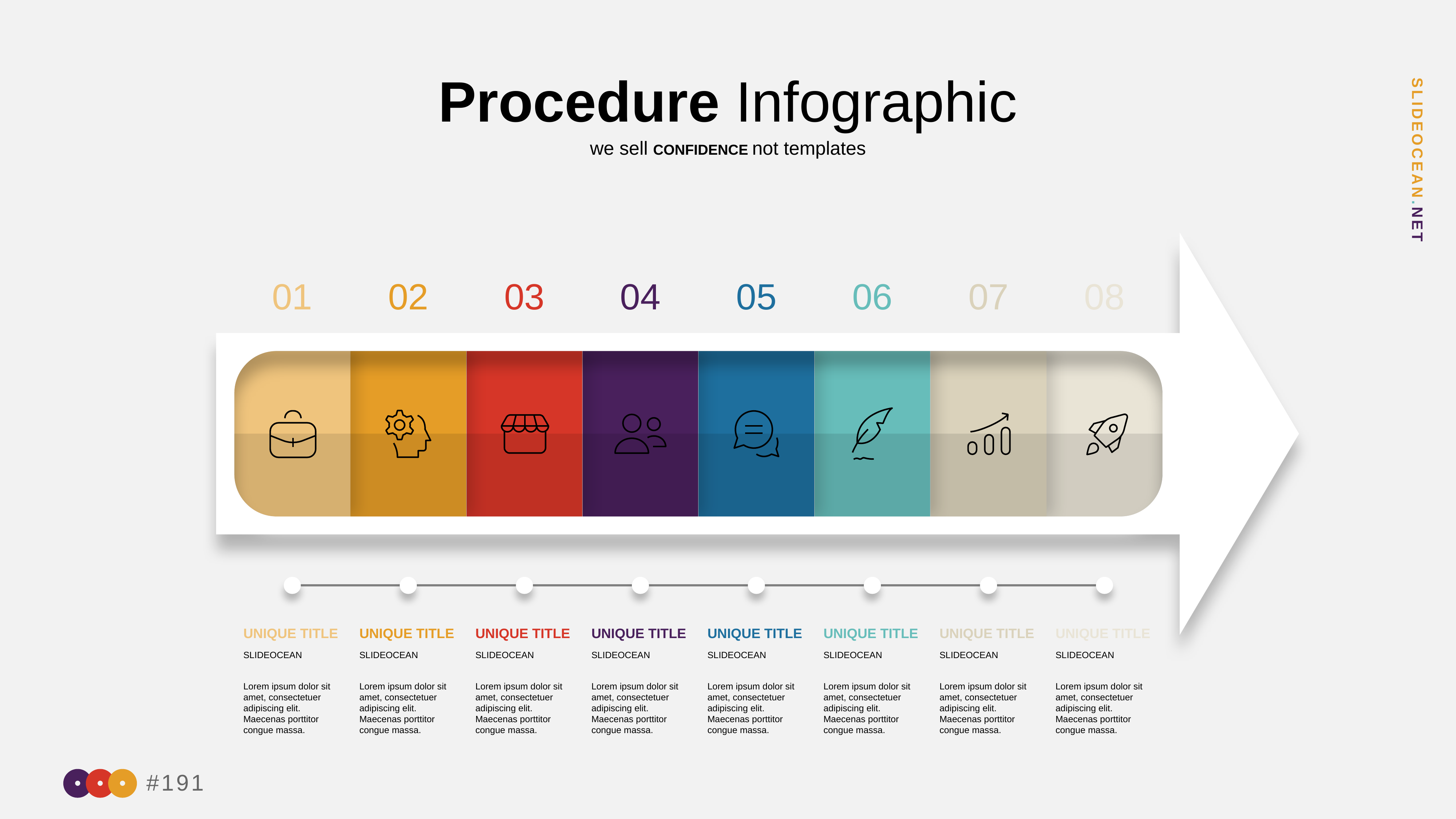

Procedure Infographic
we sell CONFIDENCE not templates

01
02
03
04
05
06
07
08

UNIQUE TITLE
SLIDEOCEAN
Lorem ipsum dolor sit amet, consectetuer adipiscing elit. Maecenas porttitor congue massa.
UNIQUE TITLE
SLIDEOCEAN
Lorem ipsum dolor sit amet, consectetuer adipiscing elit. Maecenas porttitor congue massa.
UNIQUE TITLE
SLIDEOCEAN
Lorem ipsum dolor sit amet, consectetuer adipiscing elit. Maecenas porttitor congue massa.
UNIQUE TITLE
SLIDEOCEAN
Lorem ipsum dolor sit amet, consectetuer adipiscing elit. Maecenas porttitor congue massa.
UNIQUE TITLE
SLIDEOCEAN
Lorem ipsum dolor sit amet, consectetuer adipiscing elit. Maecenas porttitor congue massa.
UNIQUE TITLE
SLIDEOCEAN
Lorem ipsum dolor sit amet, consectetuer adipiscing elit. Maecenas porttitor congue massa.
UNIQUE TITLE
SLIDEOCEAN
Lorem ipsum dolor sit amet, consectetuer adipiscing elit. Maecenas porttitor congue massa.
UNIQUE TITLE
SLIDEOCEAN
Lorem ipsum dolor sit amet, consectetuer adipiscing elit. Maecenas porttitor congue massa.
#191